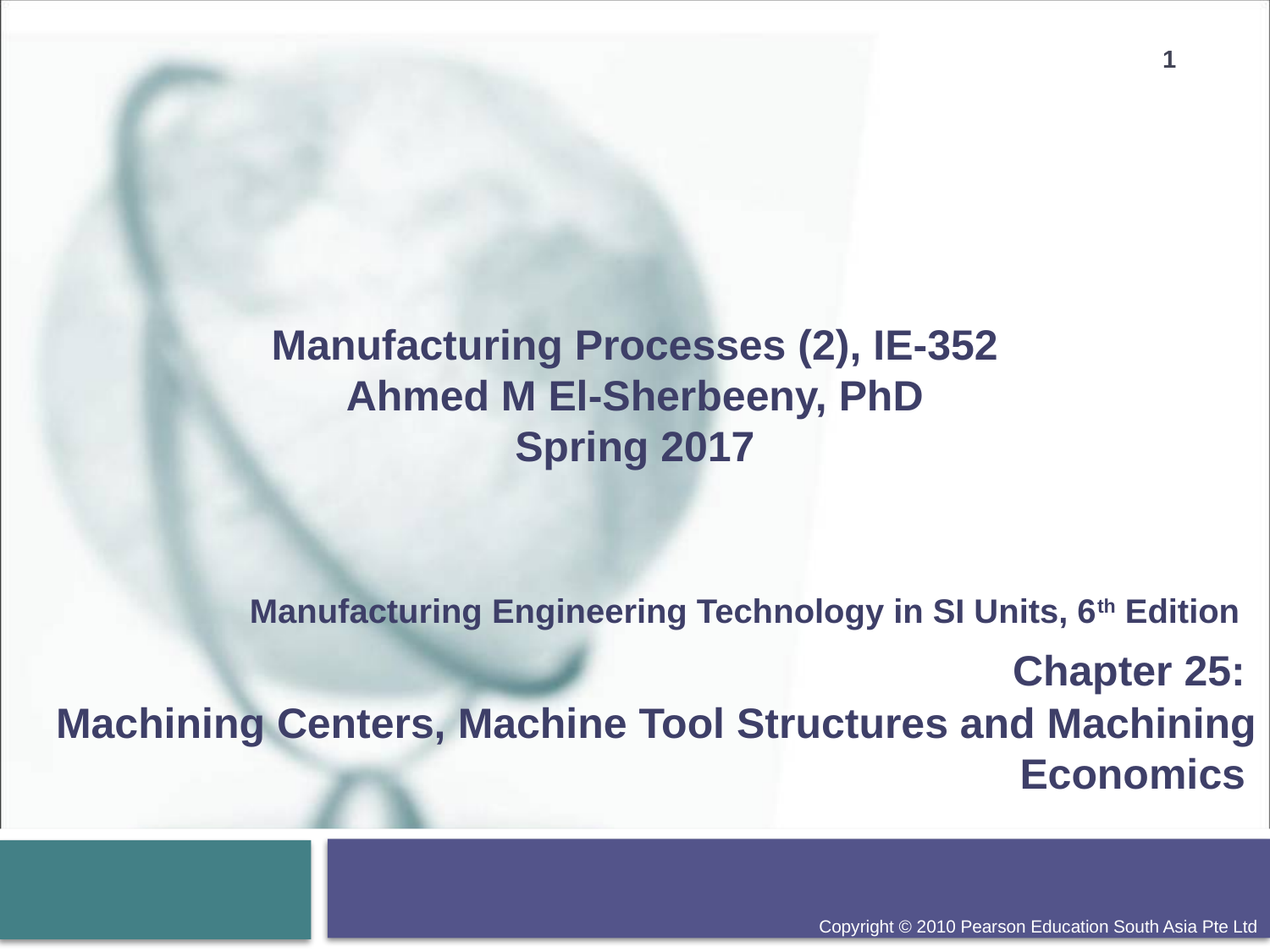

1
Manufacturing Processes (2), IE-352
Ahmed M El-Sherbeeny, PhD
Spring 2017
# Manufacturing Engineering Technology in SI Units, 6th Edition Chapter 25: Machining Centers, Machine Tool Structures and Machining Economics
   Copyright © 2010 Pearson Education South Asia Pte Ltd